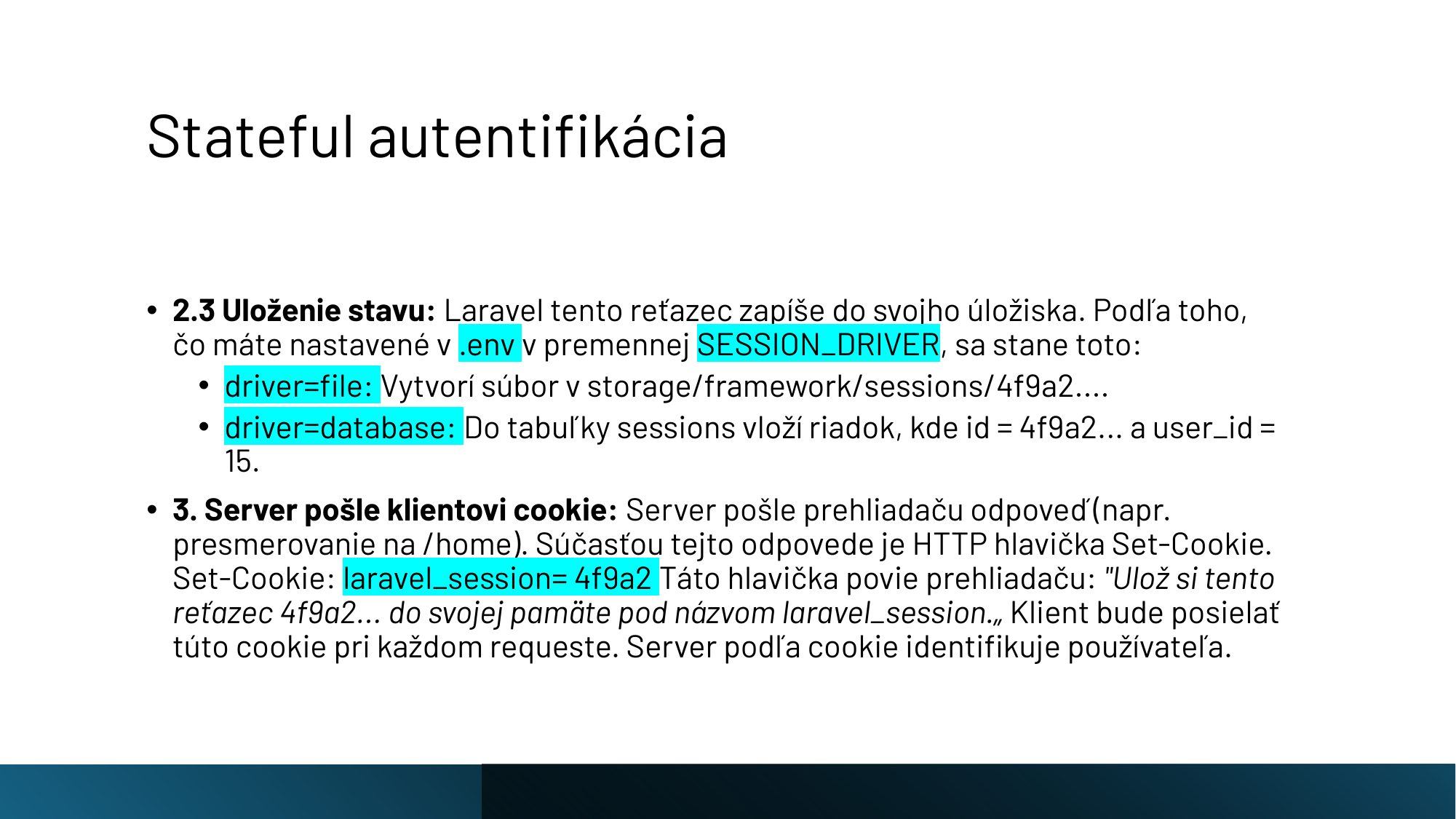

# Stateful autentifikácia
2.3 Uloženie stavu: Laravel tento reťazec zapíše do svojho úložiska. Podľa toho, čo máte nastavené v .env v premennej SESSION_DRIVER, sa stane toto:
driver=file: Vytvorí súbor v storage/framework/sessions/4f9a2....
driver=database: Do tabuľky sessions vloží riadok, kde id = 4f9a2... a user_id = 15.
3. Server pošle klientovi cookie: Server pošle prehliadaču odpoveď (napr. presmerovanie na /home). Súčasťou tejto odpovede je HTTP hlavička Set-Cookie. Set-Cookie: laravel_session= 4f9a2 Táto hlavička povie prehliadaču: "Ulož si tento reťazec 4f9a2... do svojej pamäte pod názvom laravel_session.„ Klient bude posielať túto cookie pri každom requeste. Server podľa cookie identifikuje používateľa.